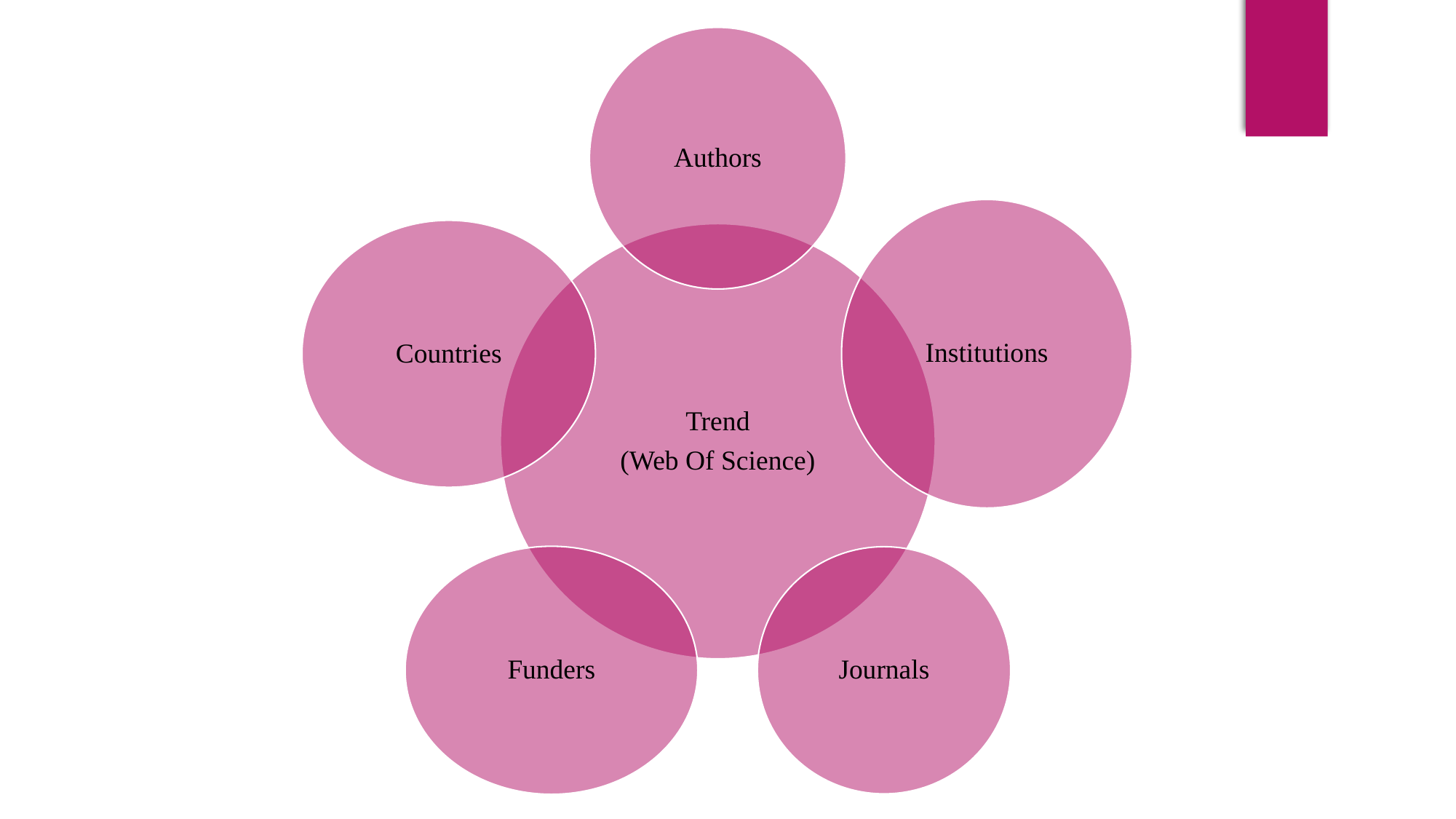

Trend
(Web Of Science)
Authors
Institutions
Journals
Funders
Countries